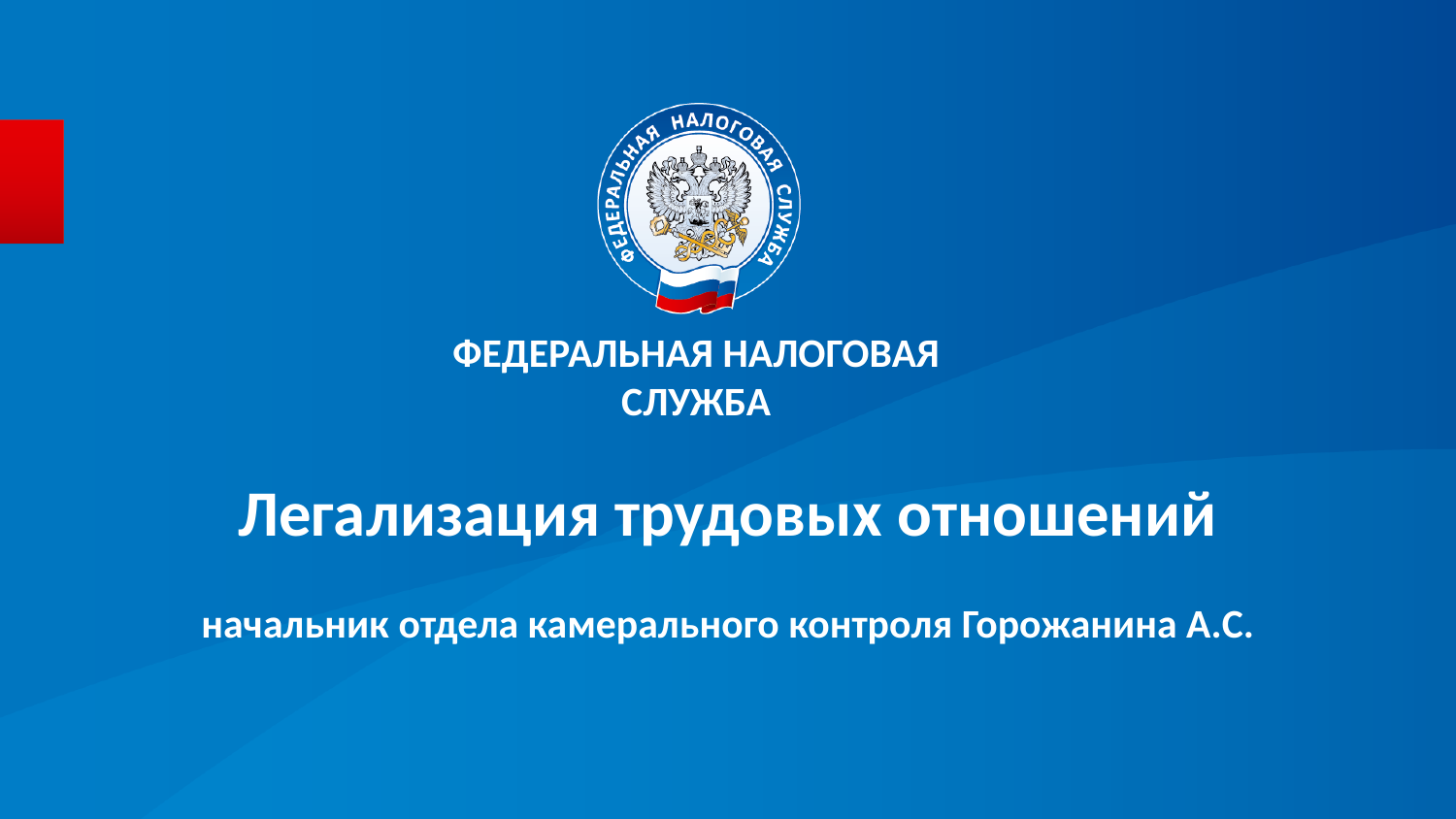

ФЕДЕРАЛЬНАЯ НАЛОГОВАЯ СЛУЖБА
# Легализация трудовых отношений начальник отдела камерального контроля Горожанина А.С.